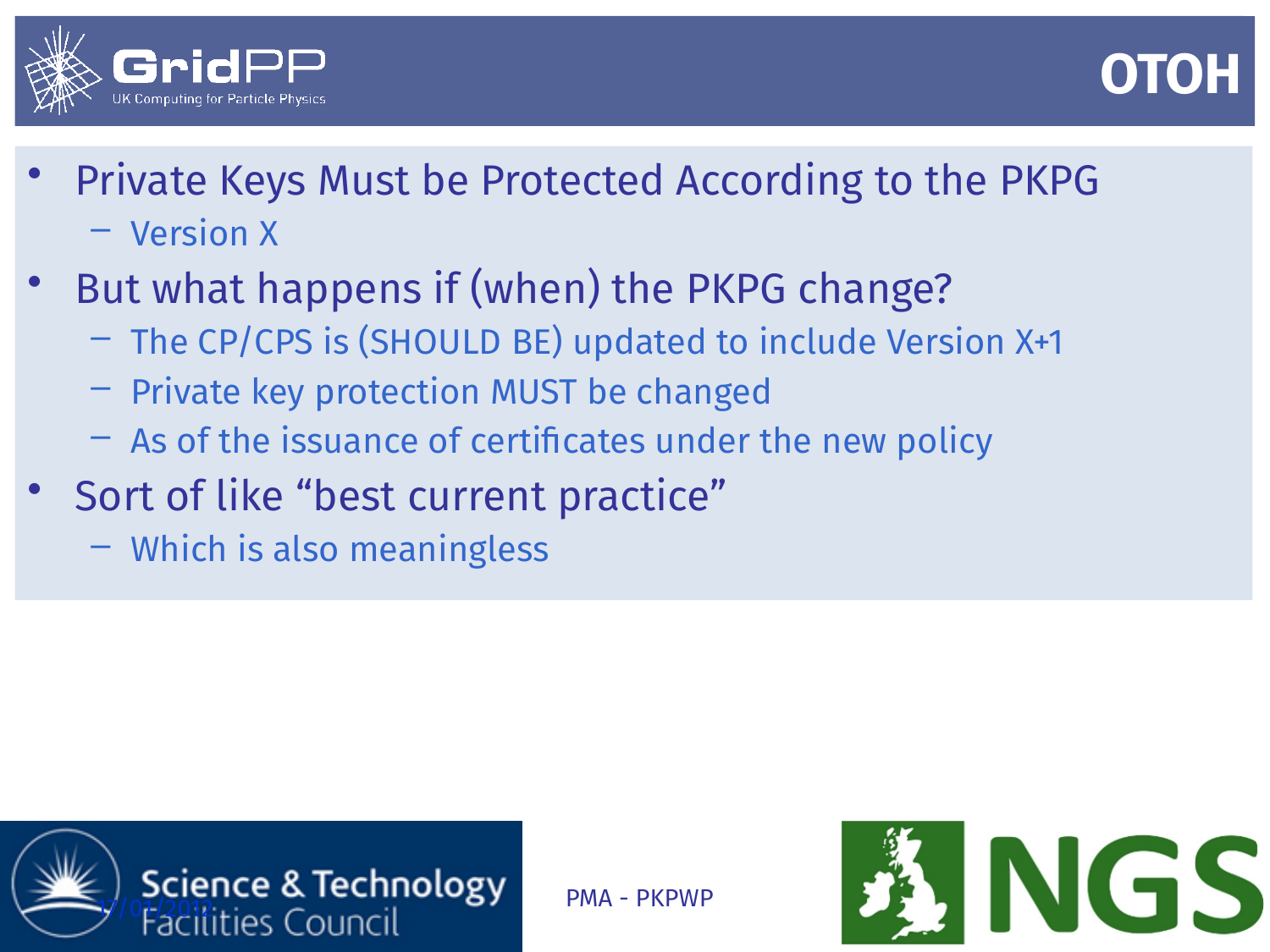

# OTOH
Private Keys Must be Protected According to the PKPG
Version X
But what happens if (when) the PKPG change?
The CP/CPS is (SHOULD BE) updated to include Version X+1
Private key protection MUST be changed
As of the issuance of certificates under the new policy
Sort of like “best current practice”
Which is also meaningless
PMA - PKPWP
17/01/2012
6